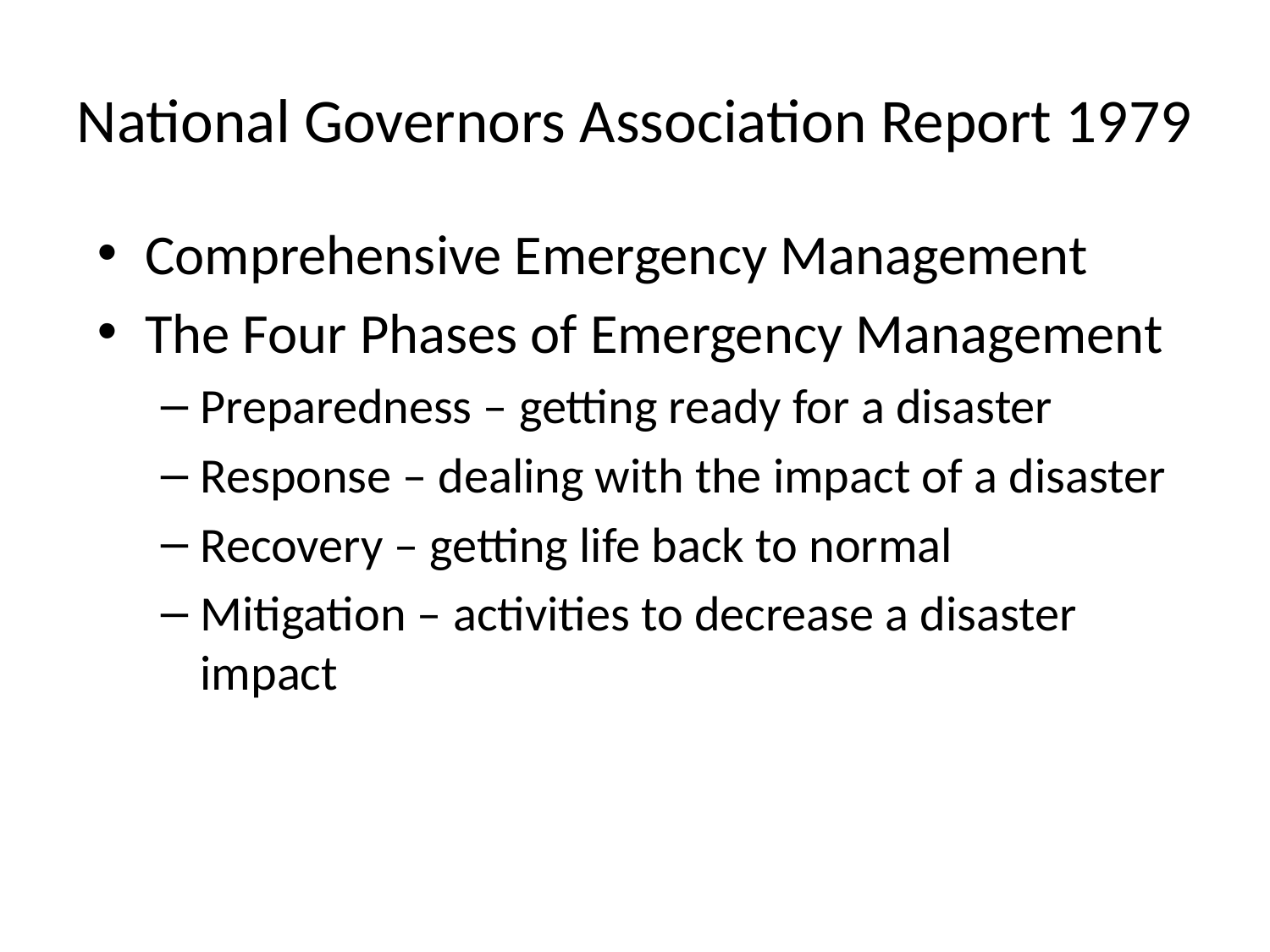

# National Governors Association Report 1979
Comprehensive Emergency Management
The Four Phases of Emergency Management
Preparedness – getting ready for a disaster
Response – dealing with the impact of a disaster
Recovery – getting life back to normal
Mitigation – activities to decrease a disaster impact